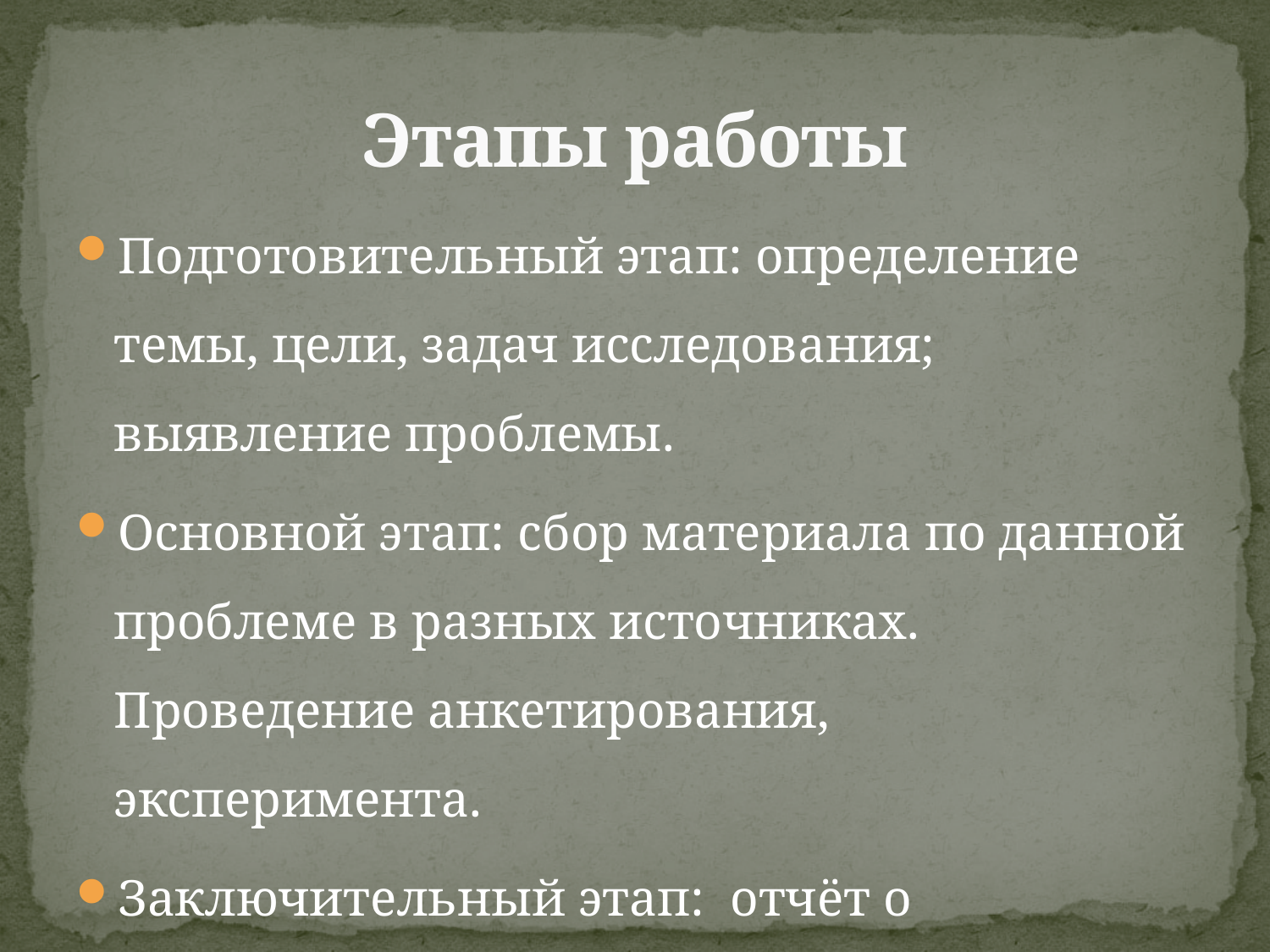

# Этапы работы
Подготовительный этап: определение темы, цели, задач исследования; выявление проблемы.
Основной этап: сбор материала по данной проблеме в разных источниках.  Проведение анкетирования, эксперимента.
Заключительный этап:  отчёт о проделанной работе.